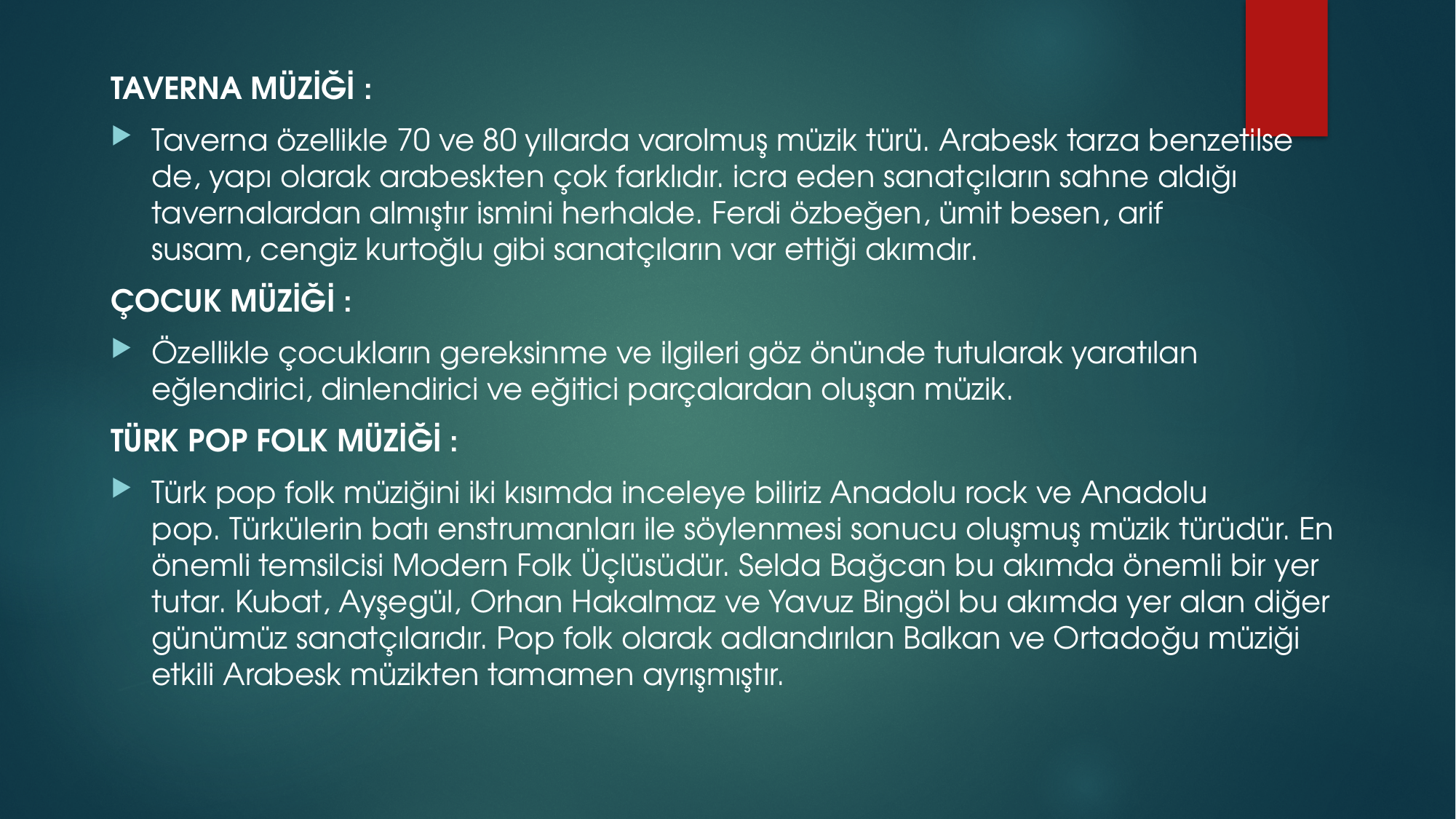

TAVERNA MÜZİĞİ :
Taverna özellikle 70 ve 80 yıllarda varolmuş müzik türü. Arabesk tarza benzetilse de, yapı olarak arabeskten çok farklıdır. icra eden sanatçıların sahne aldığı tavernalardan almıştır ismini herhalde. Ferdi özbeğen, ümit besen, arif susam, cengiz kurtoğlu gibi sanatçıların var ettiği akımdır.
ÇOCUK MÜZİĞİ :
Özellikle çocukların gereksinme ve ilgileri göz önünde tutularak yaratılan eğlendirici, dinlendirici ve eğitici parçalardan oluşan müzik.
TÜRK POP FOLK MÜZİĞİ :
Türk pop folk müziğini iki kısımda inceleye biliriz Anadolu rock ve Anadolu pop. Türkülerin batı enstrumanları ile söylenmesi sonucu oluşmuş müzik türüdür. En önemli temsilcisi Modern Folk Üçlüsüdür. Selda Bağcan bu akımda önemli bir yer tutar. Kubat, Ayşegül, Orhan Hakalmaz ve Yavuz Bingöl bu akımda yer alan diğer günümüz sanatçılarıdır. Pop folk olarak adlandırılan Balkan ve Ortadoğu müziği etkili Arabesk müzikten tamamen ayrışmıştır.